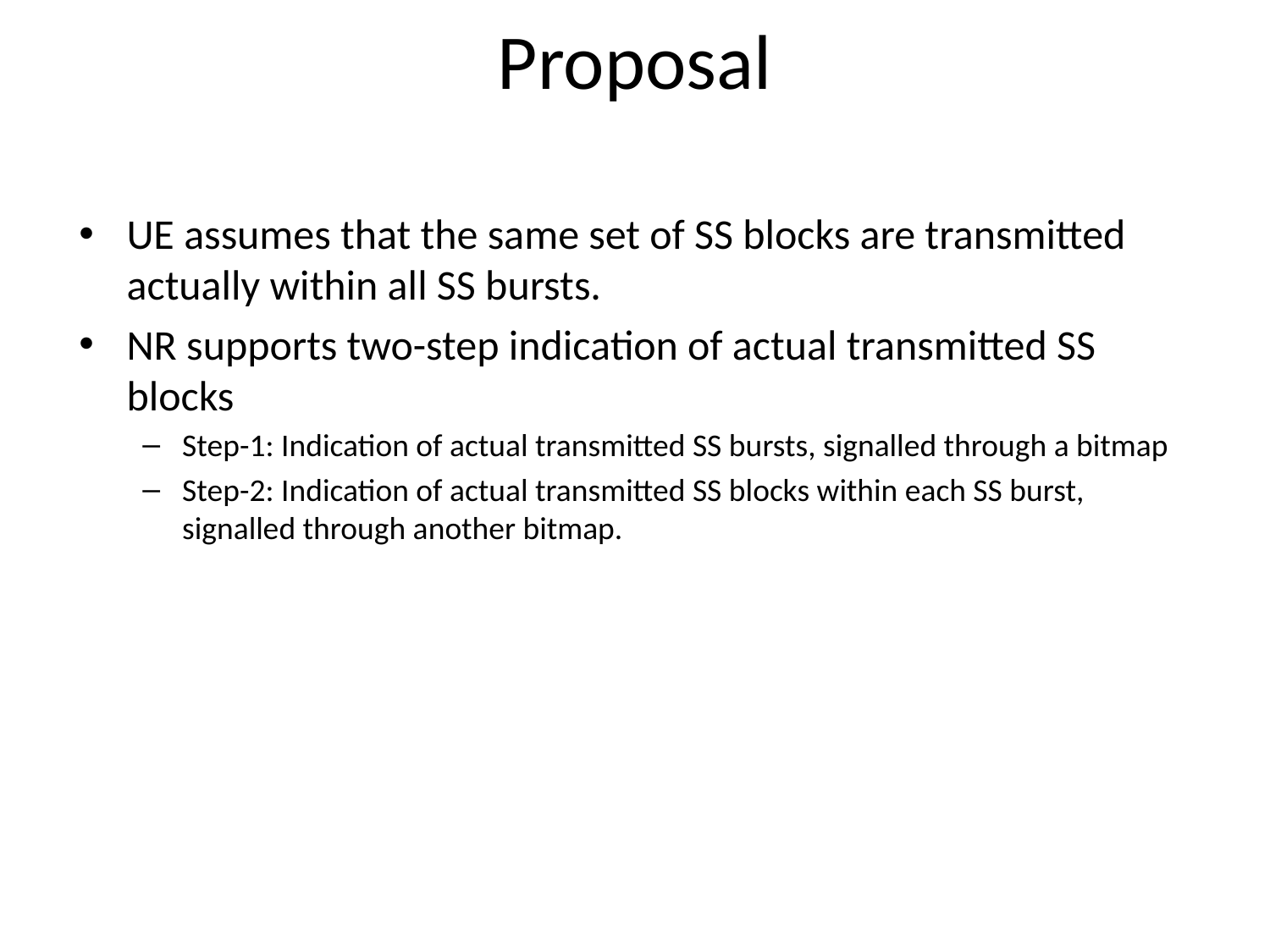

# Proposal
UE assumes that the same set of SS blocks are transmitted actually within all SS bursts.
NR supports two-step indication of actual transmitted SS blocks
Step-1: Indication of actual transmitted SS bursts, signalled through a bitmap
Step-2: Indication of actual transmitted SS blocks within each SS burst, signalled through another bitmap.